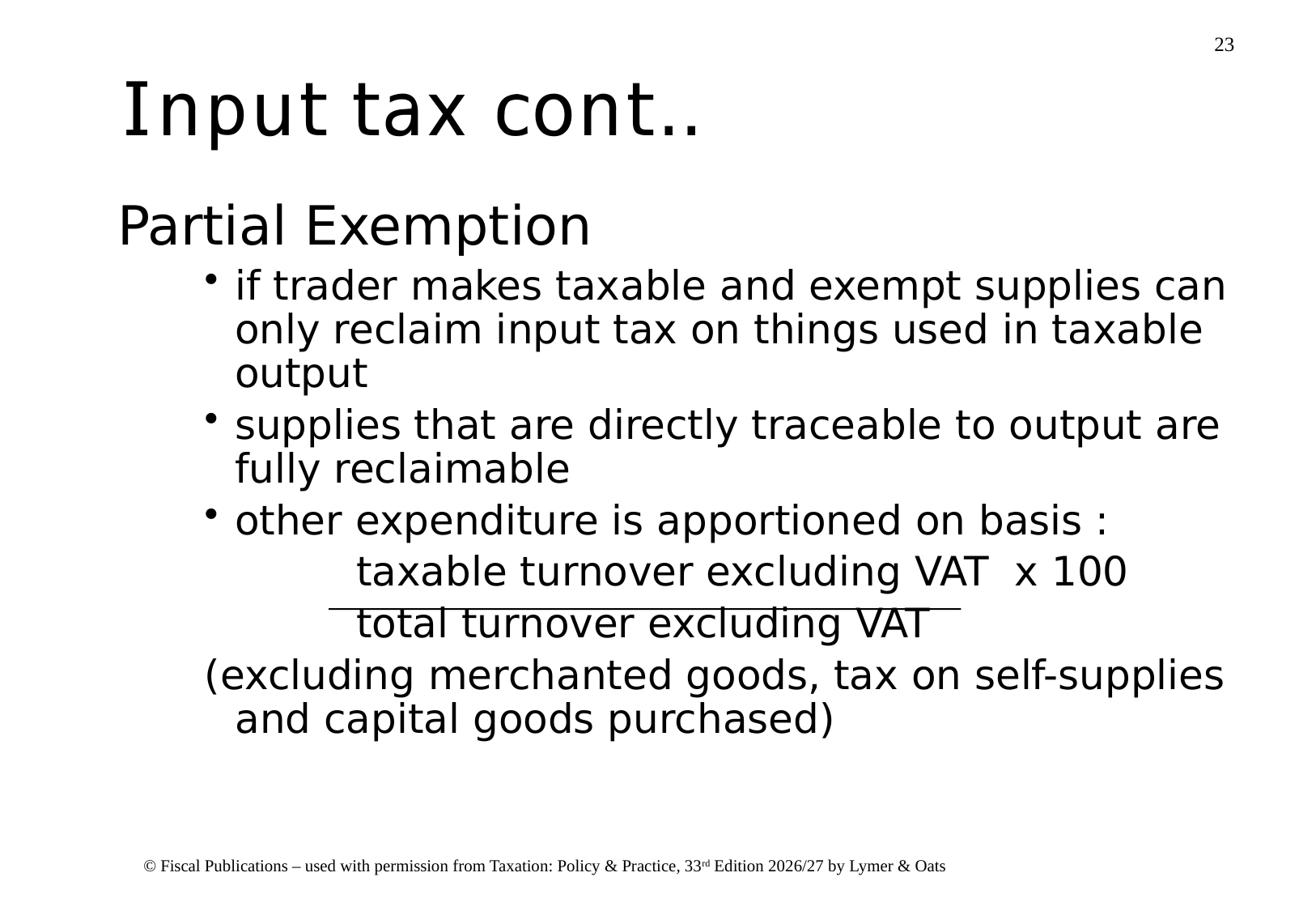

# Input tax cont..
  Partial Exemption
if trader makes taxable and exempt supplies can only reclaim input tax on things used in taxable output
supplies that are directly traceable to output are fully reclaimable
other expenditure is apportioned on basis :
		taxable turnover excluding VAT  x 100
		total turnover excluding VAT
(excluding merchanted goods, tax on self-supplies and capital goods purchased)